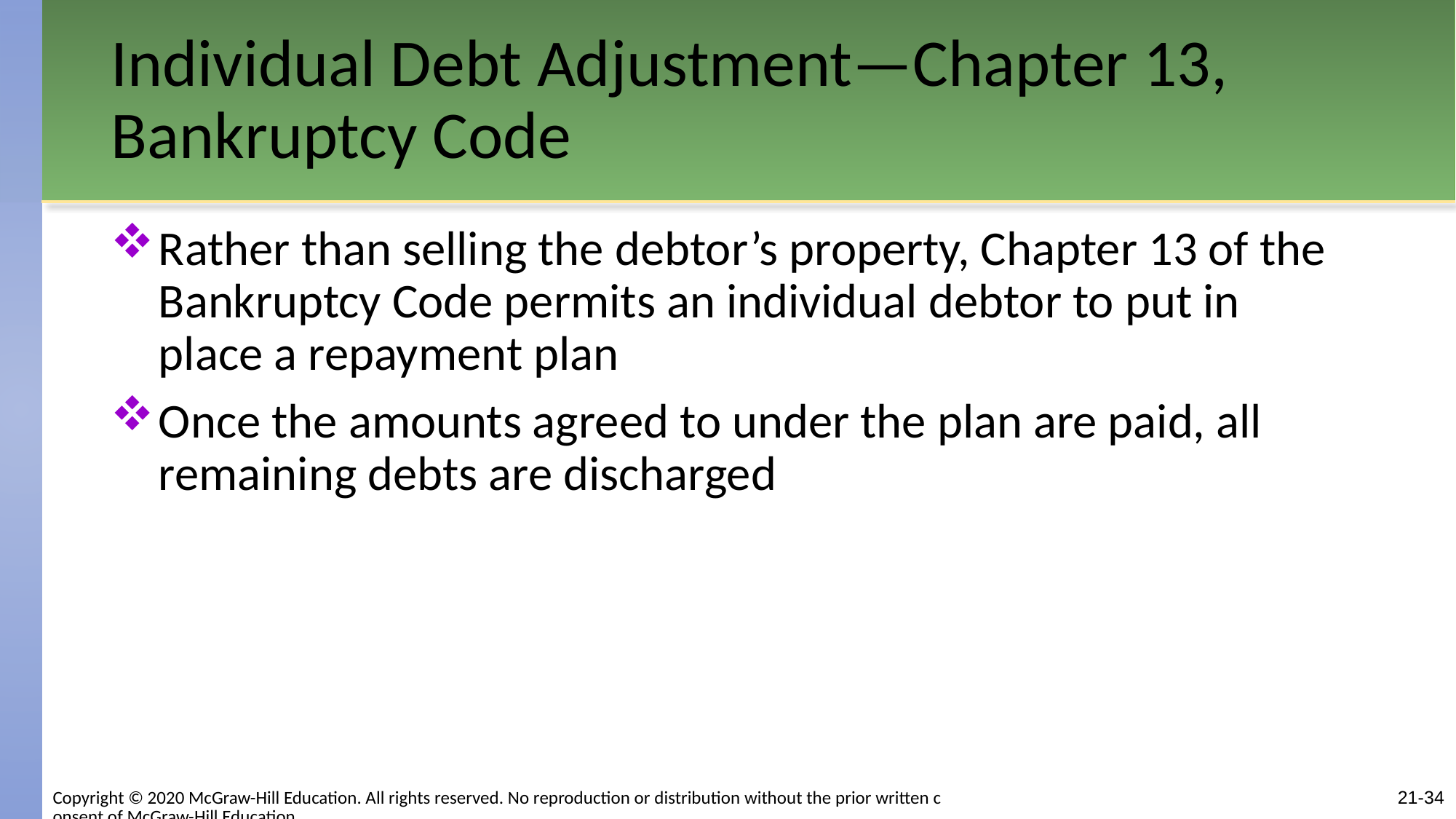

# Individual Debt Adjustment—Chapter 13, Bankruptcy Code
Rather than selling the debtor’s property, Chapter 13 of the Bankruptcy Code permits an individual debtor to put in place a repayment plan
Once the amounts agreed to under the plan are paid, all remaining debts are discharged
Copyright © 2020 McGraw-Hill Education. All rights reserved. No reproduction or distribution without the prior written consent of McGraw-Hill Education.
21-34